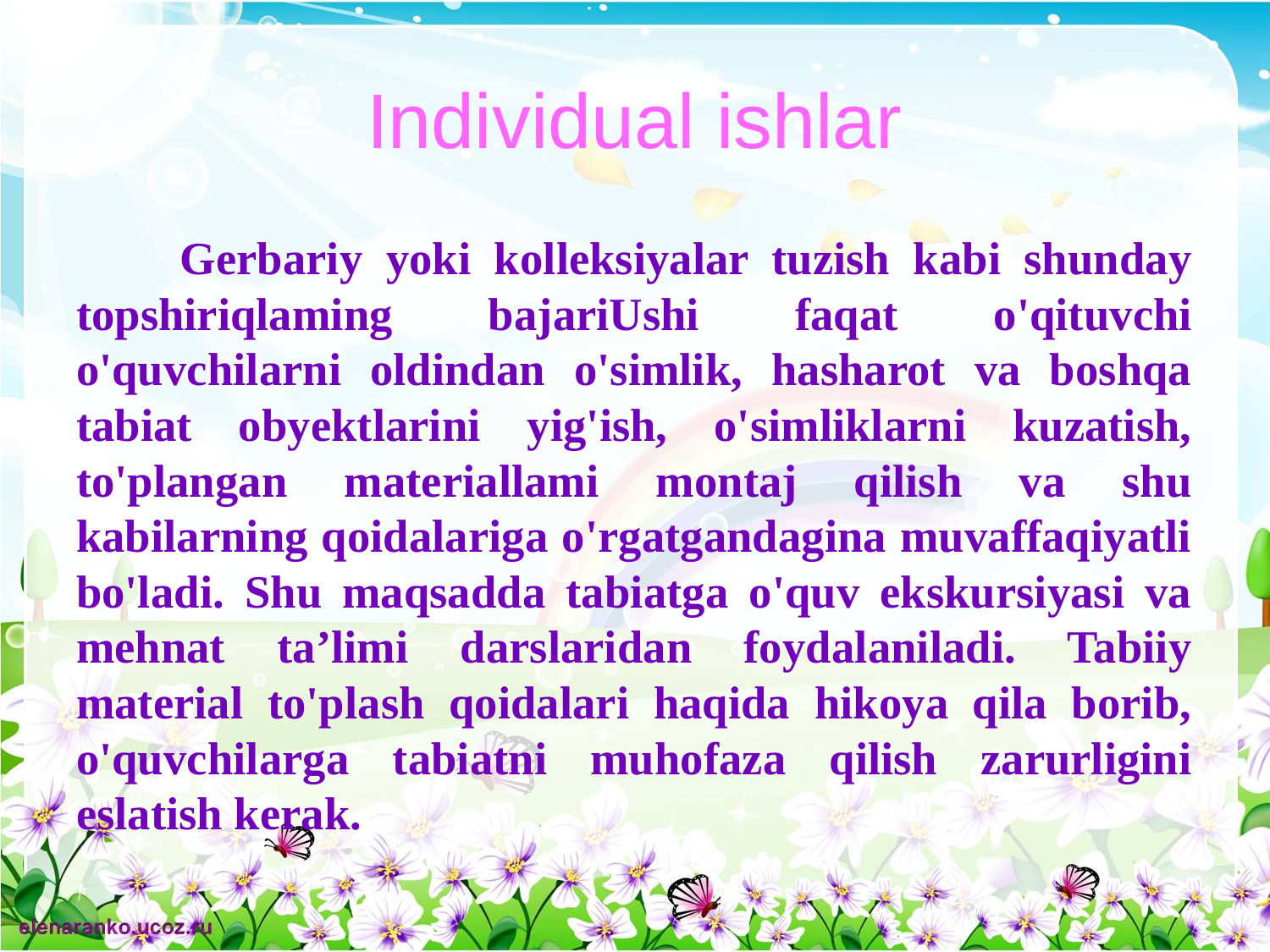

# Individual ishlar
	Gerbariy yoki kolleksiyalar tuzish kabi shunday topshiriqlaming bajariUshi faqat o'qituvchi o'quvchilarni oldindan o'simlik, hasharot va boshqa tabiat obyektlarini yig'ish, o'simliklarni kuzatish, to'plangan materiallami montaj qilish va shu kabilarning qoidalariga o'rgatgandagina muvaffaqiyatli bo'ladi. Shu maqsadda tabiatga o'quv ekskursiyasi va mehnat ta’limi darslaridan foydalaniladi. Tabiiy material to'plash qoidalari haqida hikoya qila borib, o'quvchilarga tabiatni muhofaza qilish zarurligini eslatish kerak.